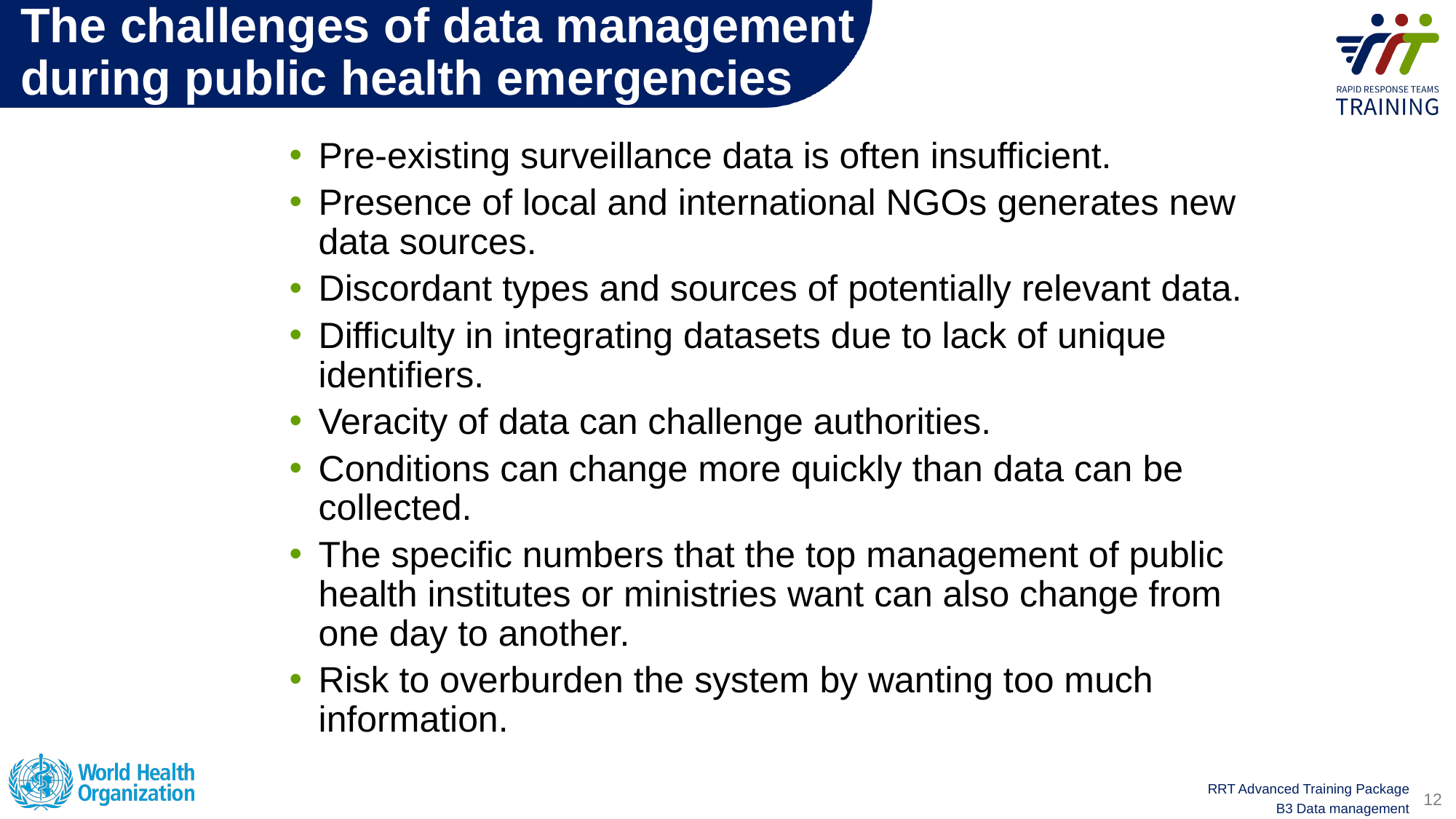

The challenges of data management during public health emergencies
Pre-existing surveillance data is often insufficient.
Presence of local and international NGOs generates new data sources.
Discordant types and sources of potentially relevant data.
Difficulty in integrating datasets due to lack of unique identifiers.
Veracity of data can challenge authorities.
Conditions can change more quickly than data can be collected.
The specific numbers that the top management of public health institutes or ministries want can also change from one day to another.
Risk to overburden the system by wanting too much information.